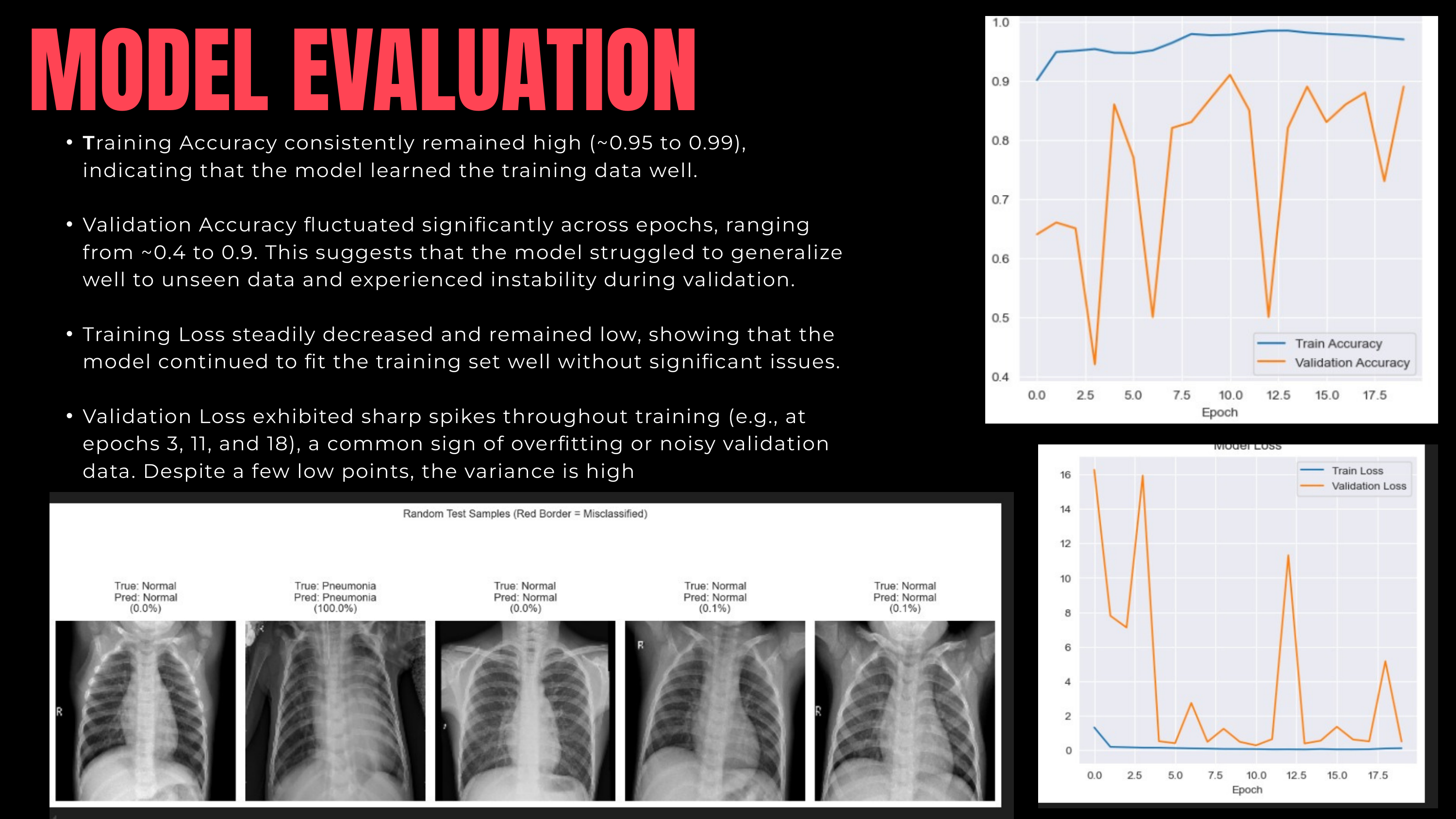

MODEL EVALUATION

Training Accuracy consistently remained high (~0.95 to 0.99), indicating that the model learned the training data well.

Validation Accuracy fluctuated significantly across epochs, ranging from ~0.4 to 0.9. This suggests that the model struggled to generalize well to unseen data and experienced instability during validation.

Training Loss steadily decreased and remained low, showing that the model continued to fit the training set well without significant issues.

Validation Loss exhibited sharp spikes throughout training (e.g., at epochs 3, 11, and 18), a common sign of overfitting or noisy validation data. Despite a few low points, the variance is high